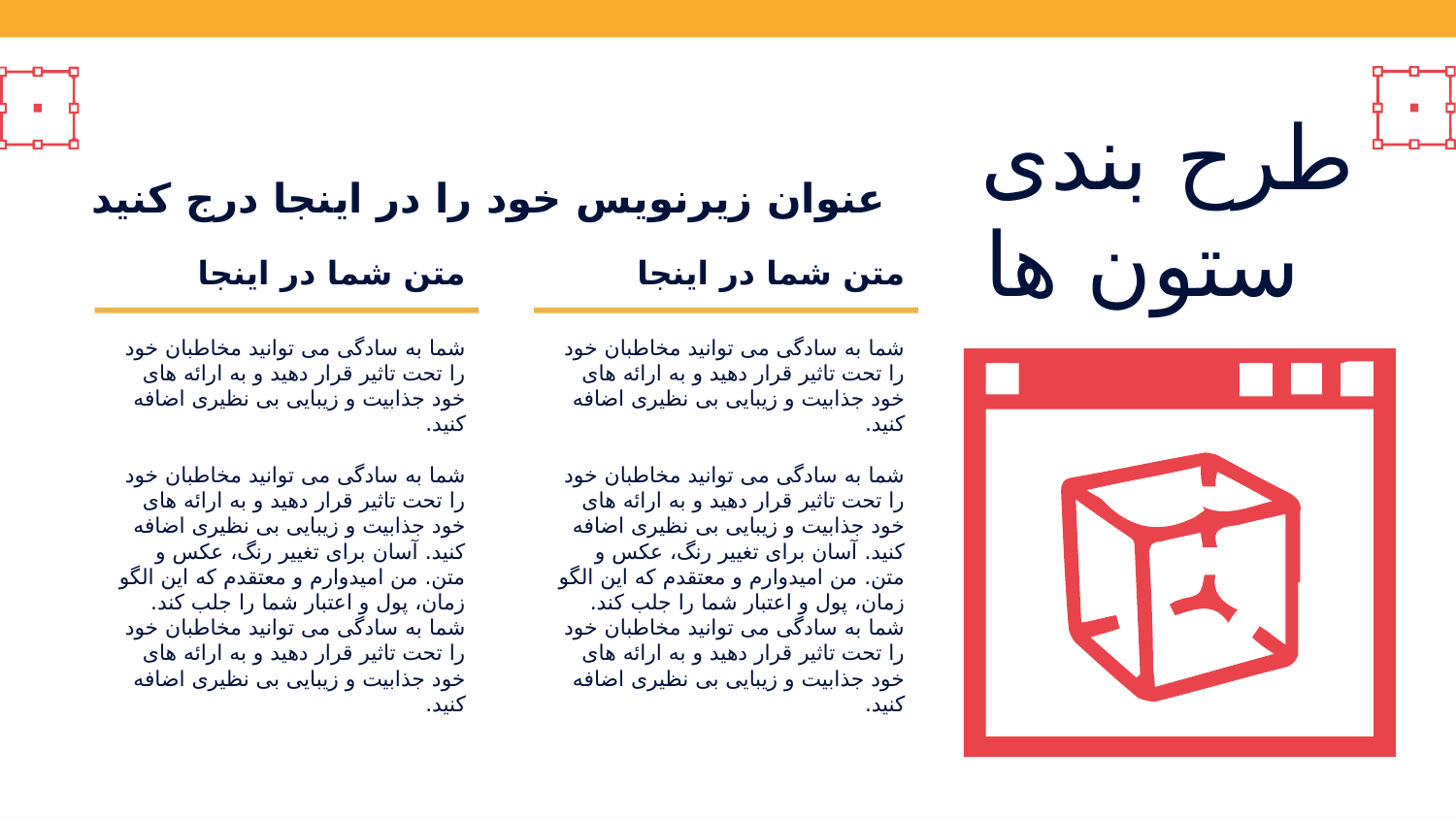

طرح بندی ستون ها
عنوان زیرنویس خود را در اینجا درج کنید
متن شما در اینجا
متن شما در اینجا

شما به سادگی می توانید مخاطبان خود را تحت تاثیر قرار دهید و به ارائه های خود جذابیت و زیبایی بی نظیری اضافه کنید.

شما به سادگی می توانید مخاطبان خود را تحت تاثیر قرار دهید و به ارائه های خود جذابیت و زیبایی بی نظیری اضافه کنید. آسان برای تغییر رنگ، عکس و متن. من امیدوارم و معتقدم که این الگو زمان، پول و اعتبار شما را جلب کند. شما به سادگی می توانید مخاطبان خود را تحت تاثیر قرار دهید و به ارائه های خود جذابیت و زیبایی بی نظیری اضافه کنید.
شما به سادگی می توانید مخاطبان خود را تحت تاثیر قرار دهید و به ارائه های خود جذابیت و زیبایی بی نظیری اضافه کنید.

شما به سادگی می توانید مخاطبان خود را تحت تاثیر قرار دهید و به ارائه های خود جذابیت و زیبایی بی نظیری اضافه کنید. آسان برای تغییر رنگ، عکس و متن. من امیدوارم و معتقدم که این الگو زمان، پول و اعتبار شما را جلب کند. شما به سادگی می توانید مخاطبان خود را تحت تاثیر قرار دهید و به ارائه های خود جذابیت و زیبایی بی نظیری اضافه کنید.